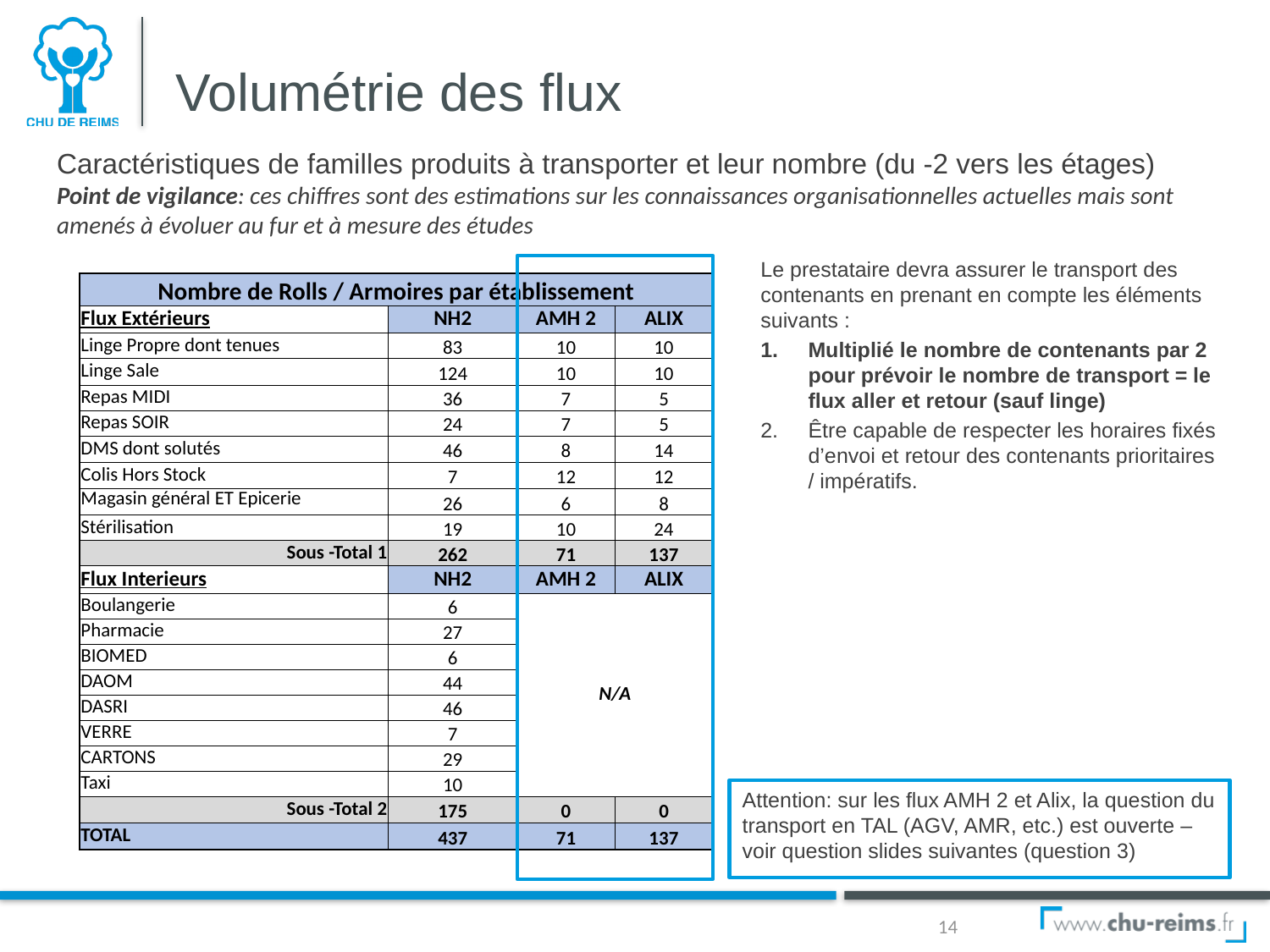

# Volumétrie des flux
Caractéristiques de familles produits à transporter et leur nombre (du -2 vers les étages)
Point de vigilance: ces chiffres sont des estimations sur les connaissances organisationnelles actuelles mais sont  amenés à évoluer au fur et à mesure des études
Le prestataire devra assurer le transport des contenants en prenant en compte les éléments suivants :
Multiplié le nombre de contenants par 2 pour prévoir le nombre de transport = le flux aller et retour (sauf linge)
Être capable de respecter les horaires fixés d’envoi et retour des contenants prioritaires / impératifs.

| Nombre de Rolls / Armoires par établissement |  |  |  |
| --- | --- | --- | --- |
| Flux Extérieurs | NH2 | AMH 2 | ALIX |
| Linge Propre dont tenues | 83 | 10 | 10 |
| Linge Sale | 124 | 10 | 10 |
| Repas MIDI | 36 | 7 | 5 |
| Repas SOIR | 24 | 7 | 5 |
| DMS dont solutés | 46 | 8 | 14 |
| Colis Hors Stock | 7 | 12 | 12 |
| Magasin général ET Epicerie | 26 | 6 | 8 |
| Stérilisation | 19 | 10 | 24 |
| Sous -Total 1 | 262 | 71 | 137 |
| Flux Interieurs | NH2 | AMH 2 | ALIX |
| Boulangerie | 6 | N/A |  |
| Pharmacie | 27 |  |  |
| BIOMED | 6 |  |  |
| DAOM | 44 |  |  |
| DASRI | 46 |  |  |
| VERRE | 7 |  |  |
| CARTONS | 29 |  |  |
| Taxi | 10 |  |  |
| Sous -Total 2 | 175 | 0 | 0 |
| TOTAL | 437 | 71 | 137 |
Attention: sur les flux AMH 2 et Alix, la question du transport en TAL (AGV, AMR, etc.) est ouverte – voir question slides suivantes (question 3)
14